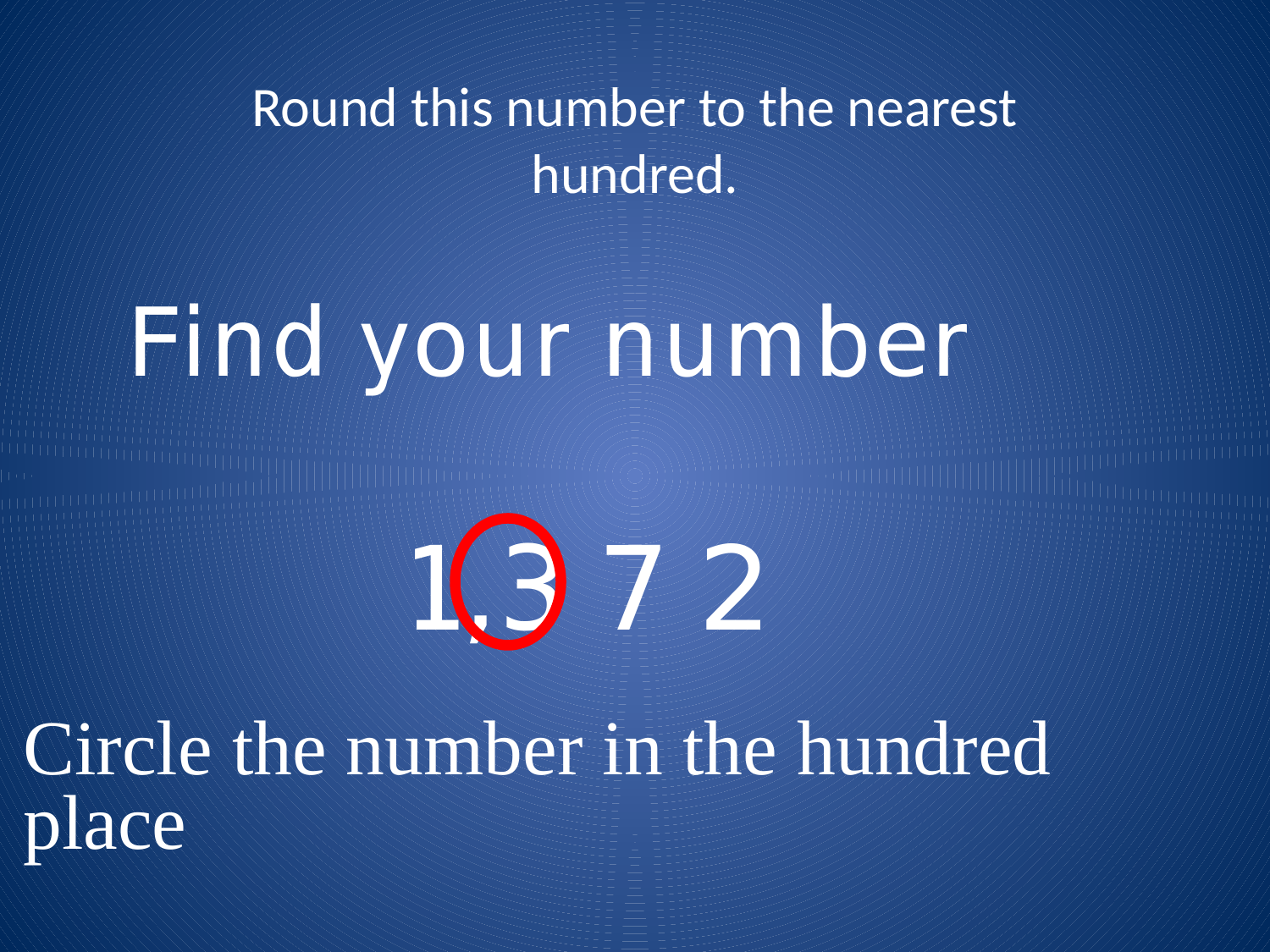

# Round this number to the nearest hundred.
Find your number
  1,3 7 2

Circle the number in the hundred place